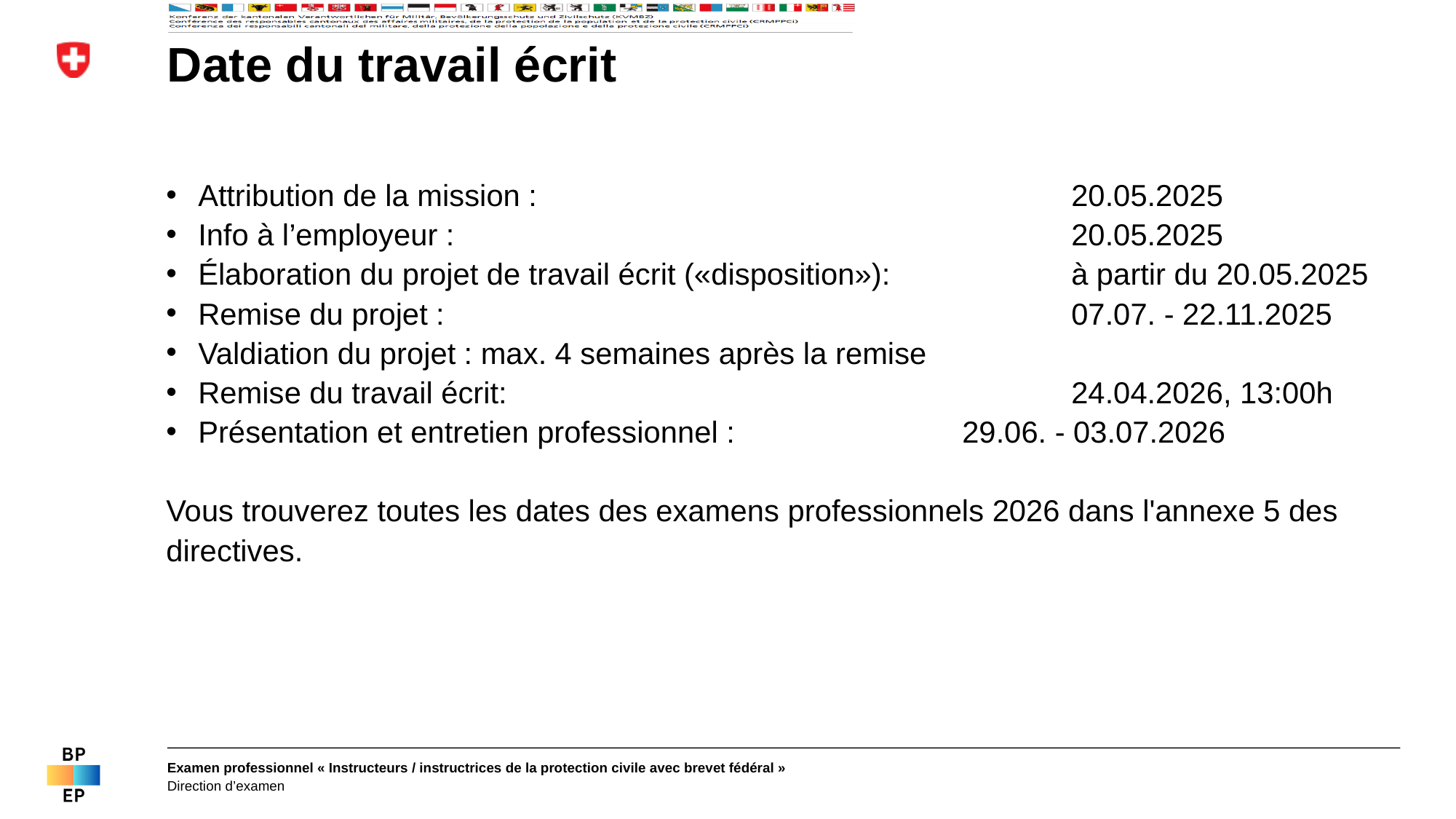

# Date du travail écrit
Attribution de la mission : 					20.05.2025
Info à l’employeur : 					20.05.2025
Élaboration du projet de travail écrit («disposition»): 		à partir du 20.05.2025
Remise du projet : 					07.07. - 22.11.2025
Valdiation du projet : max. 4 semaines après la remise
Remise du travail écrit: 					24.04.2026, 13:00h
Présentation et entretien professionnel :                        	29.06. - 03.07.2026

Vous trouverez toutes les dates des examens professionnels 2026 dans l'annexe 5 des directives.

Examen professionnel « Instructeurs / instructrices de la protection civile avec brevet fédéral »
Direction d’examen